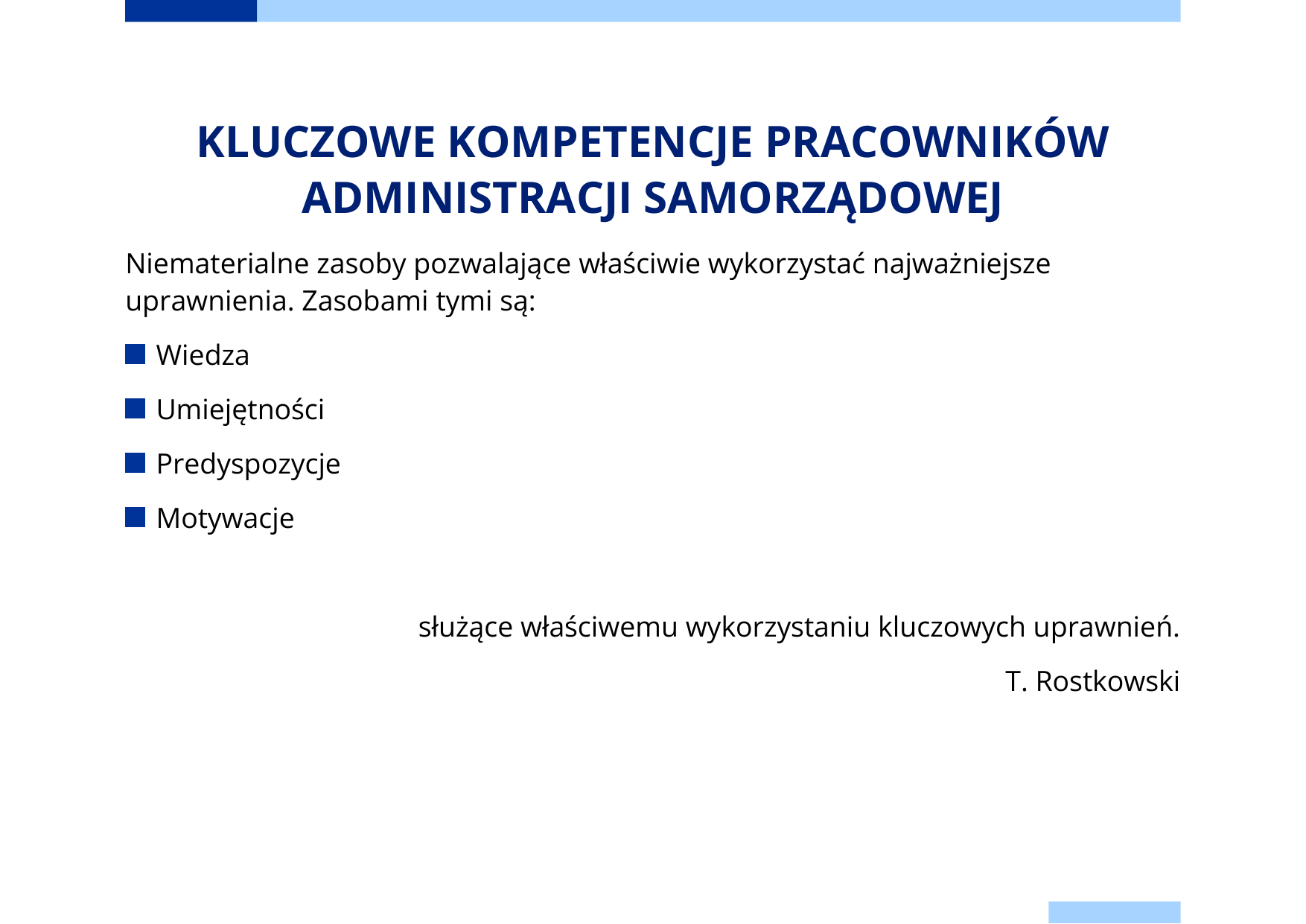

# KLUCZOWE KOMPETENCJE PRACOWNIKÓW ADMINISTRACJI SAMORZĄDOWEJ
Niematerialne zasoby pozwalające właściwie wykorzystać najważniejsze uprawnienia. Zasobami tymi są:
Wiedza
Umiejętności
Predyspozycje
Motywacje

służące właściwemu wykorzystaniu kluczowych uprawnień.
T. Rostkowski